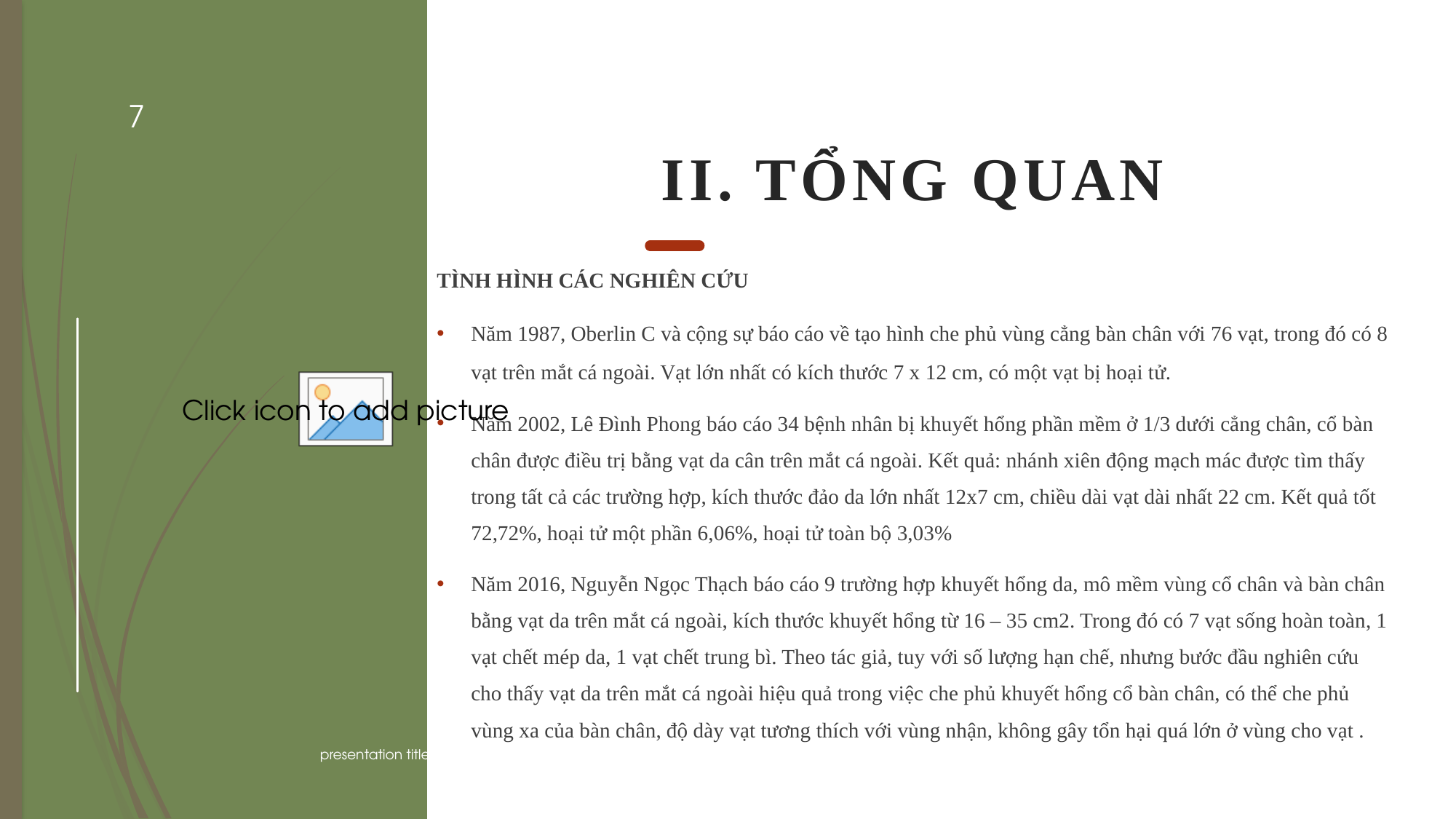

7
# II. TỔNG QUAN

TÌNH HÌNH CÁC NGHIÊN CỨU
Năm 1987, Oberlin C và cộng sự báo cáo về tạo hình che phủ vùng cẳng bàn chân với 76 vạt, trong đó có 8 vạt trên mắt cá ngoài. Vạt lớn nhất có kích thước 7 x 12 cm, có một vạt bị hoại tử.
Năm 2002, Lê Đình Phong báo cáo 34 bệnh nhân bị khuyết hổng phần mềm ở 1/3 dưới cẳng chân, cổ bàn chân được điều trị bằng vạt da cân trên mắt cá ngoài. Kết quả: nhánh xiên động mạch mác được tìm thấy trong tất cả các trường hợp, kích thước đảo da lớn nhất 12x7 cm, chiều dài vạt dài nhất 22 cm. Kết quả tốt 72,72%, hoại tử một phần 6,06%, hoại tử toàn bộ 3,03%
Năm 2016, Nguyễn Ngọc Thạch báo cáo 9 trường hợp khuyết hổng da, mô mềm vùng cổ chân và bàn chân bằng vạt da trên mắt cá ngoài, kích thước khuyết hổng từ 16 – 35 cm2. Trong đó có 7 vạt sống hoàn toàn, 1 vạt chết mép da, 1 vạt chết trung bì. Theo tác giả, tuy với số lượng hạn chế, nhưng bước đầu nghiên cứu cho thấy vạt da trên mắt cá ngoài hiệu quả trong việc che phủ khuyết hổng cổ bàn chân, có thể che phủ vùng xa của bàn chân, độ dày vạt tương thích với vùng nhận, không gây tổn hại quá lớn ở vùng cho vạt .
presentation title